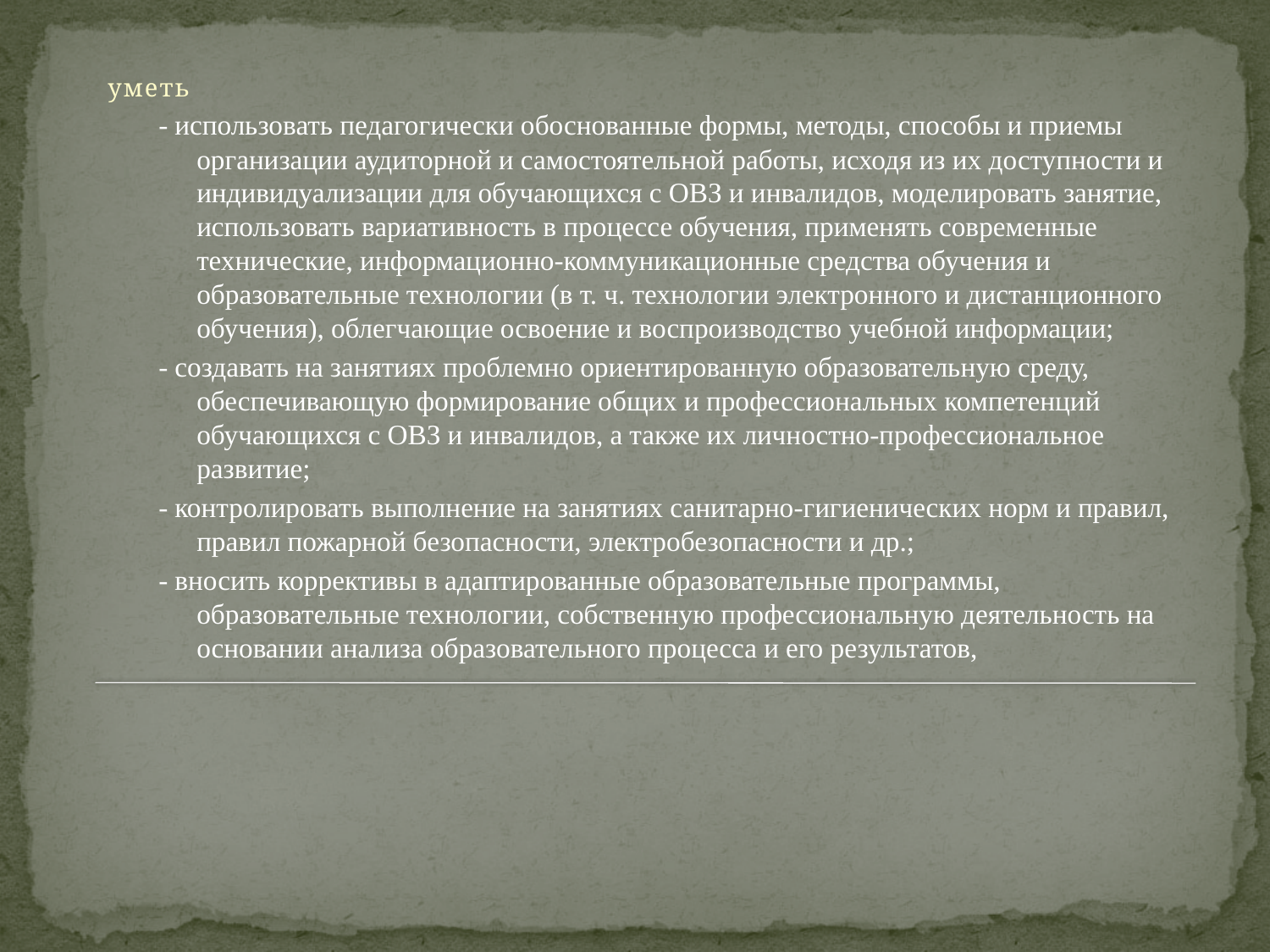

уметь
- использовать педагогически обоснованные формы, методы, способы и приемы организации аудиторной и самостоятельной работы, исходя из их доступности и индивидуализации для обучающихся с ОВЗ и инвалидов, моделировать занятие, использовать вариативность в процессе обучения, применять современные технические, информационно-коммуникационные средства обучения и образовательные технологии (в т. ч. технологии электронного и дистанционного обучения), облегчающие освоение и воспроизводство учебной информации;
- создавать на занятиях проблемно ориентированную образовательную среду, обеспечивающую формирование общих и профессиональных компетенций обучающихся с ОВЗ и инвалидов, а также их личностно-профессиональное развитие;
- контролировать выполнение на занятиях санитарно-гигиенических норм и правил, правил пожарной безопасности, электробезопасности и др.;
- вносить коррективы в адаптированные образовательные программы, образовательные технологии, собственную профессиональную деятельность на основании анализа образовательного процесса и его результатов,

#